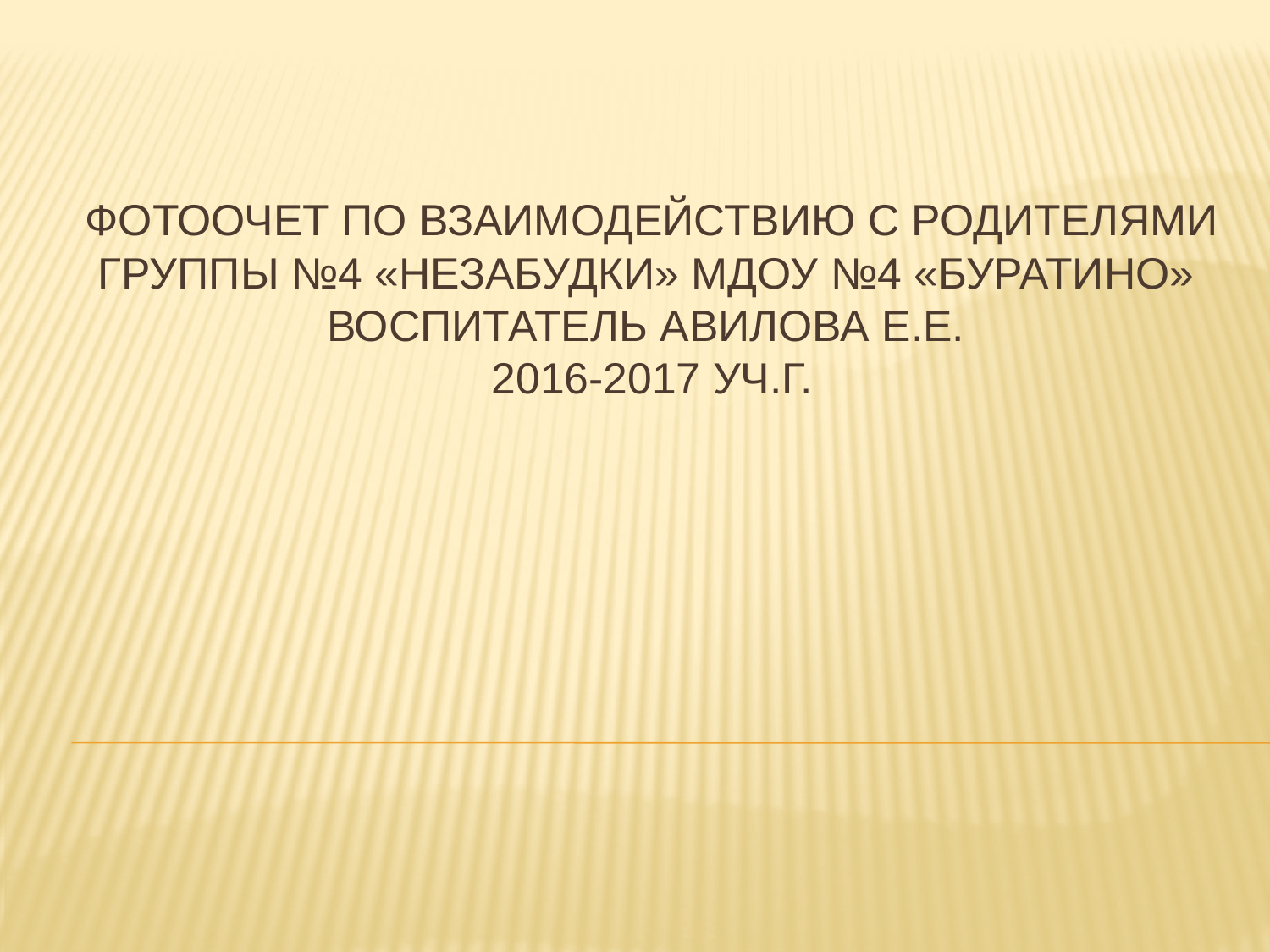

# Фотоочет по взаимодействию с родителями группы №4 «незабудки» мдоу №4 «Буратино» Воспитатель Авилова е.е. 2016-2017 уч.г.